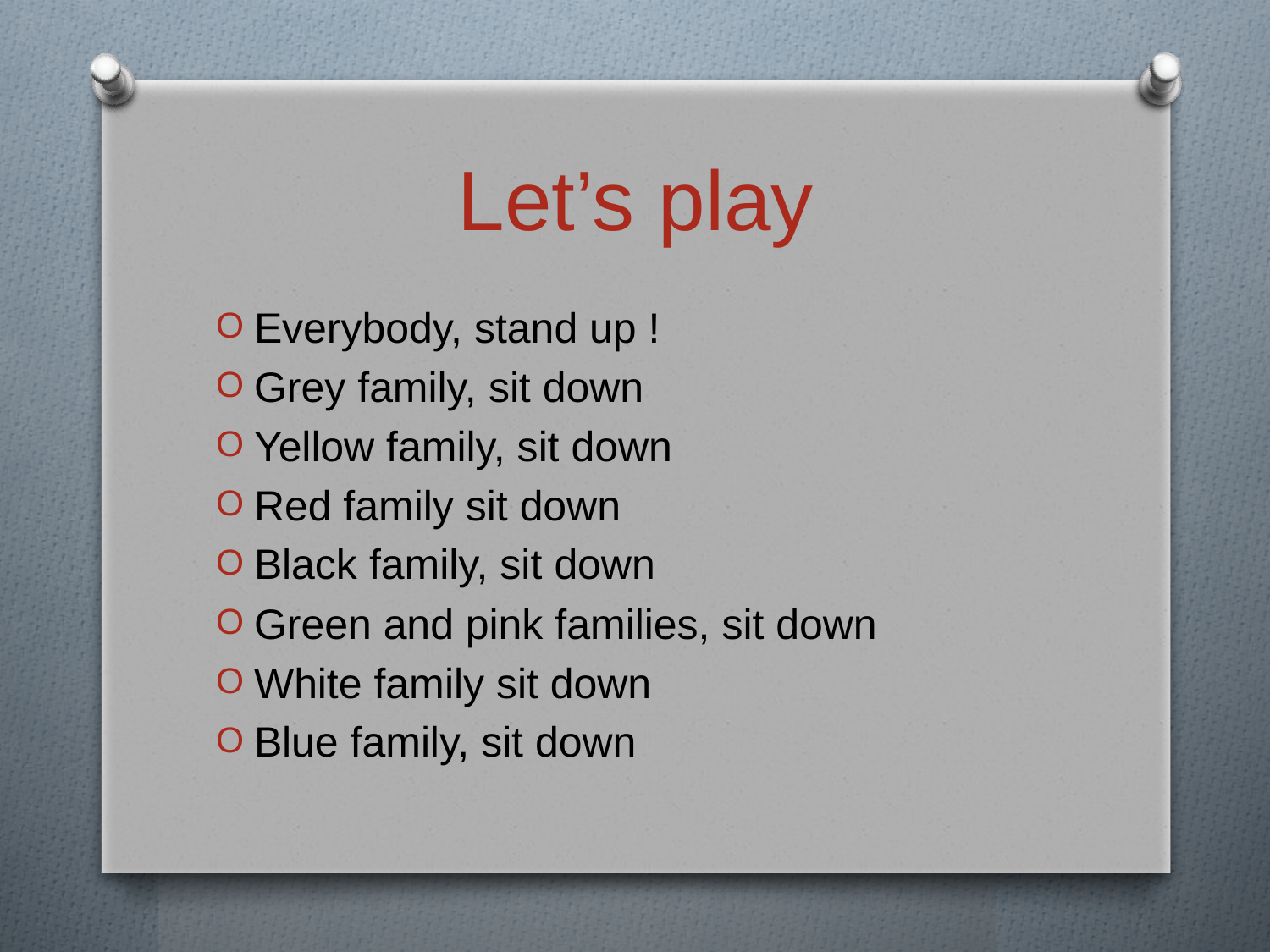

# Let’s play
Everybody, stand up !
Grey family, sit down
Yellow family, sit down
Red family sit down
Black family, sit down
Green and pink families, sit down
White family sit down
Blue family, sit down